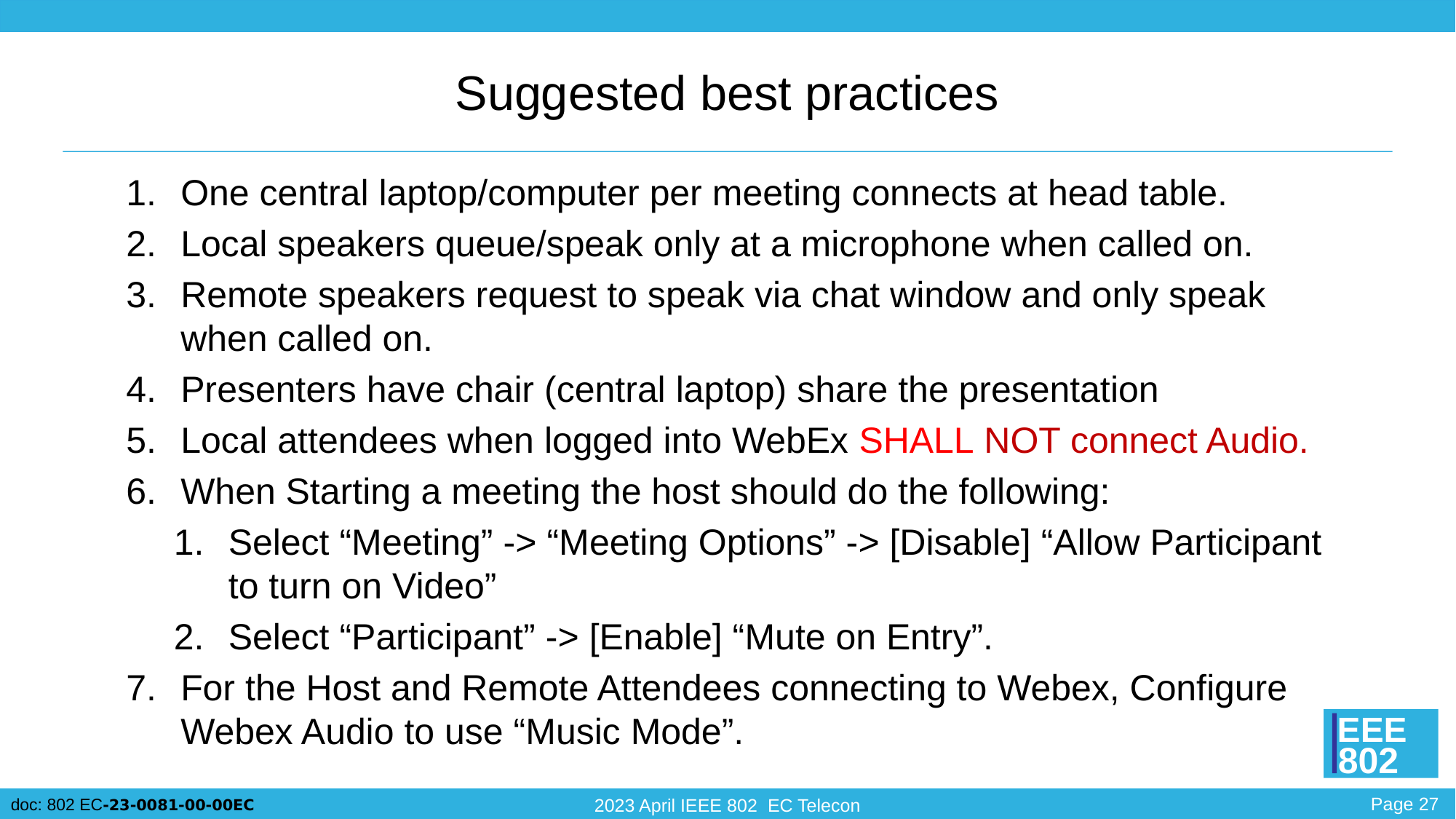

# Suggested best practices
One central laptop/computer per meeting connects at head table.
Local speakers queue/speak only at a microphone when called on.
Remote speakers request to speak via chat window and only speak when called on.
Presenters have chair (central laptop) share the presentation
Local attendees when logged into WebEx SHALL NOT connect Audio.
When Starting a meeting the host should do the following:
Select “Meeting” -> “Meeting Options” -> [Disable] “Allow Participant to turn on Video”
Select “Participant” -> [Enable] “Mute on Entry”.
For the Host and Remote Attendees connecting to Webex, Configure Webex Audio to use “Music Mode”.